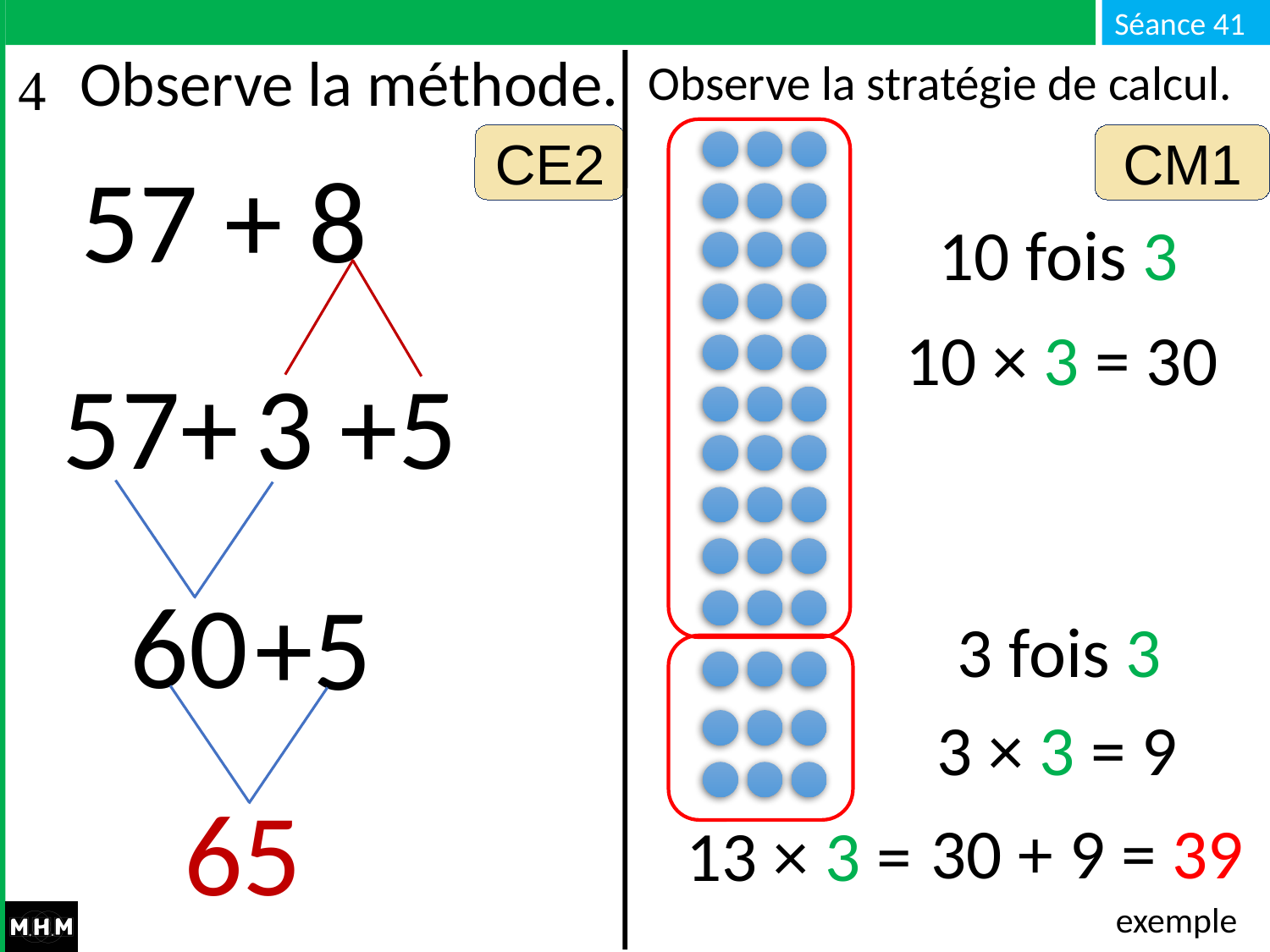

Observe la stratégie de calcul.

# Observe la méthode.
CE2
CM1

57 + 8

10 fois 3

10 × 3 = 30

57+
3 +5

60
+5

3 fois 3

3 × 3 = 9

65
30 + 9 = 39
13 × 3 = …
exemple